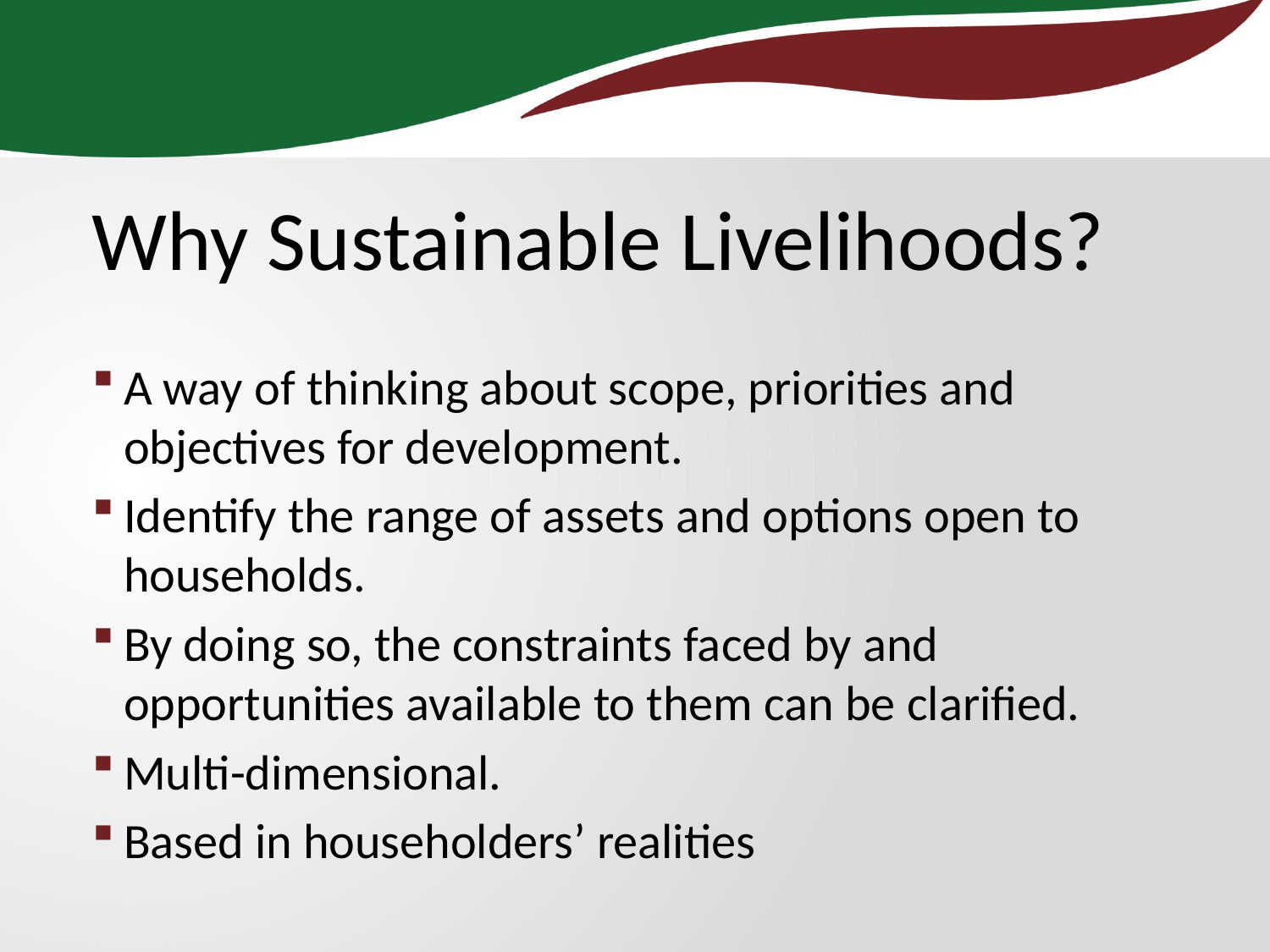

Why Sustainable Livelihoods?
A way of thinking about scope, priorities and objectives for development.
Identify the range of assets and options open to households.
By doing so, the constraints faced by and opportunities available to them can be clarified.
Multi-dimensional.
Based in householders’ realities